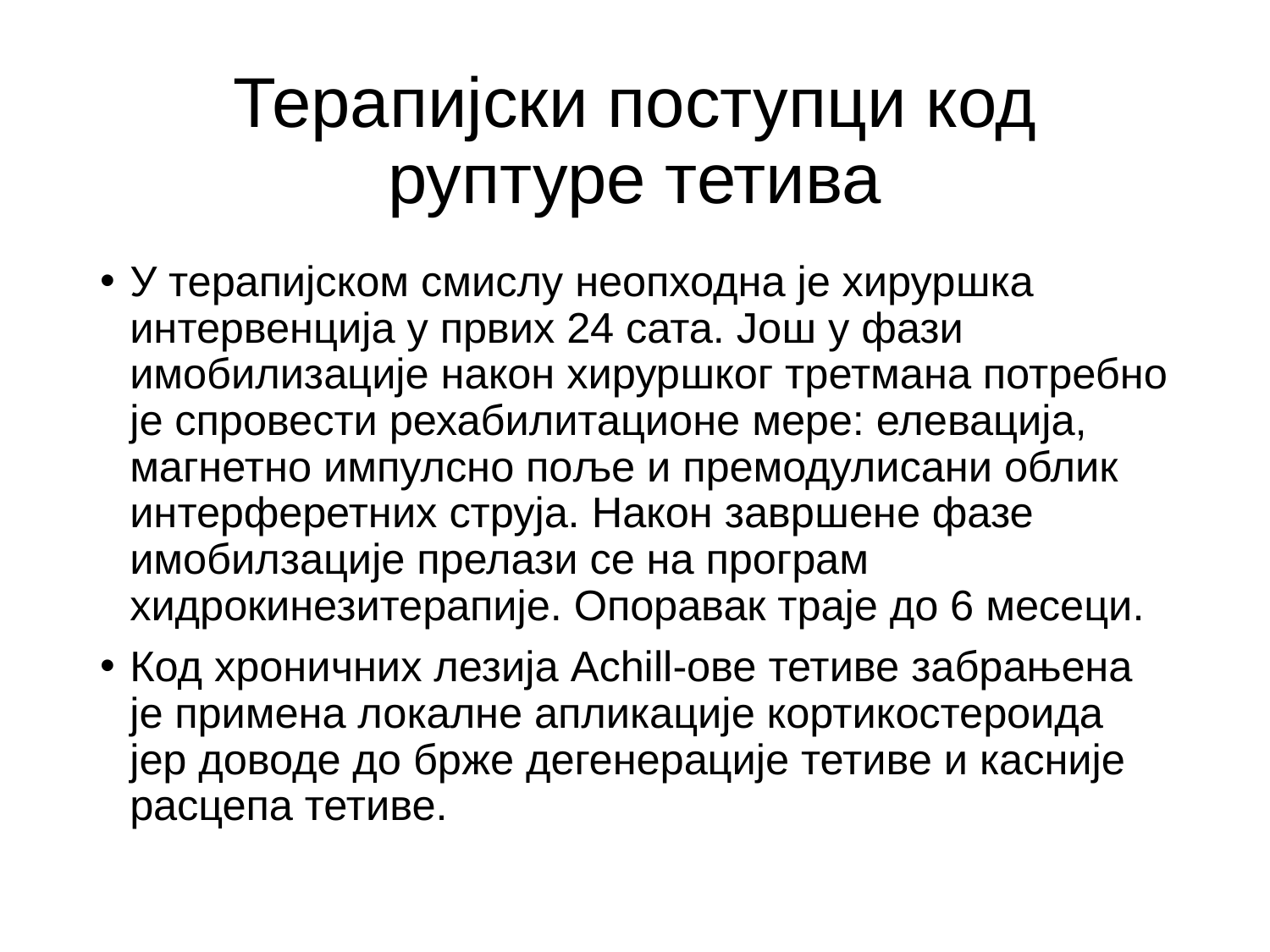

# Терапијски поступци код руптуре тетива
У терапијском смислу неопходна је хируршка интервенција у првих 24 сата. Још у фази имобилизације након хируршког третмана потребно је спровести рехабилитационе мере: елевација, магнетно импулсно поље и премодулисани облик интерферетних струја. Након завршене фазе имобилзације прелази се на програм хидрокинезитерапије. Опоравак траје до 6 месеци.
Код хроничних лезија Achill-ове тетиве забрањена је примена локалне апликације кортикостероида јер доводе до брже дегенерације тетиве и касније расцепа тетиве.